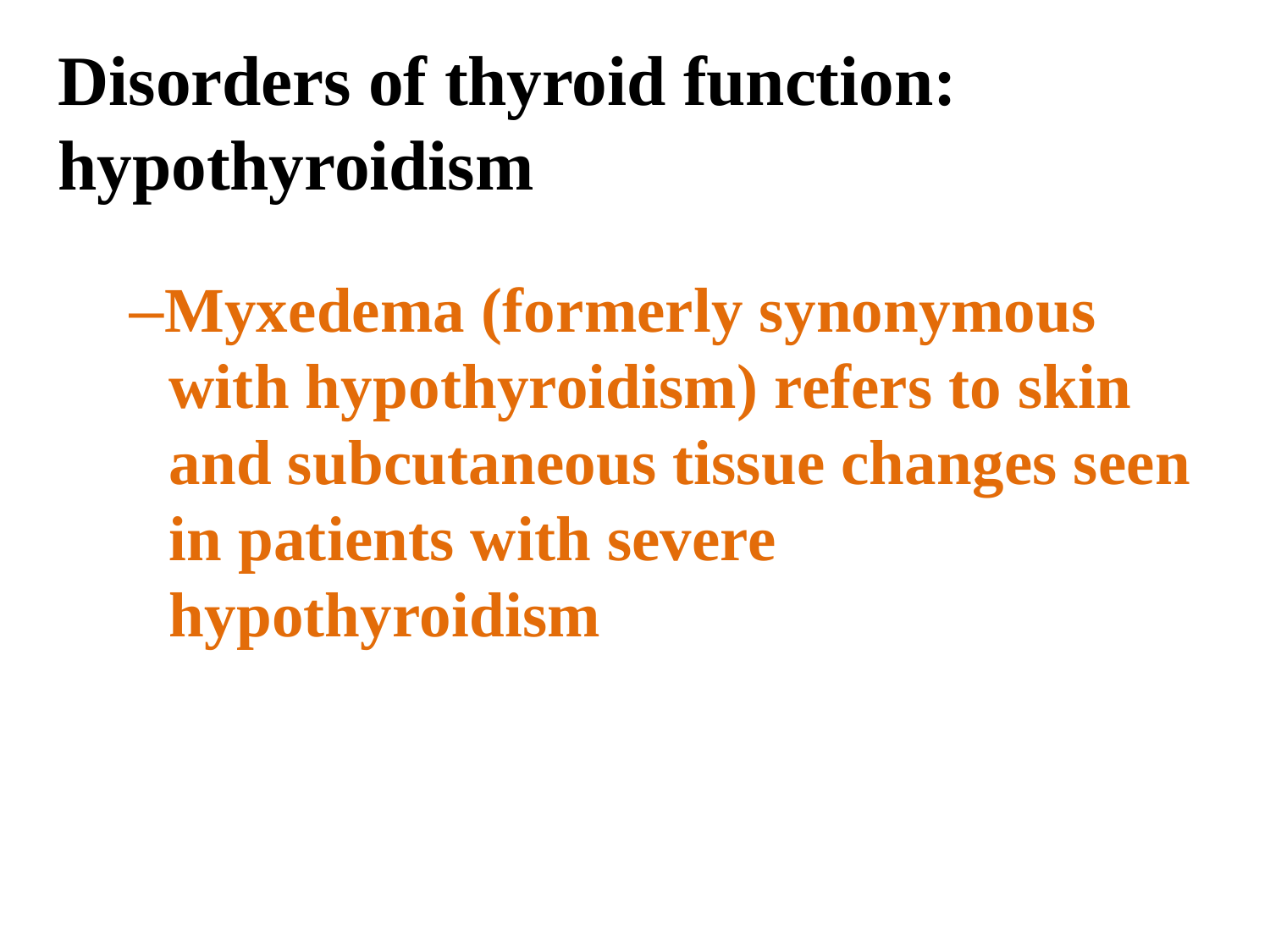

# Disorders of thyroid function: hypothyroidism

–Myxedema (formerly synonymous with hypothyroidism) refers to skin and subcutaneous tissue changes seen in patients with severe hypothyroidism